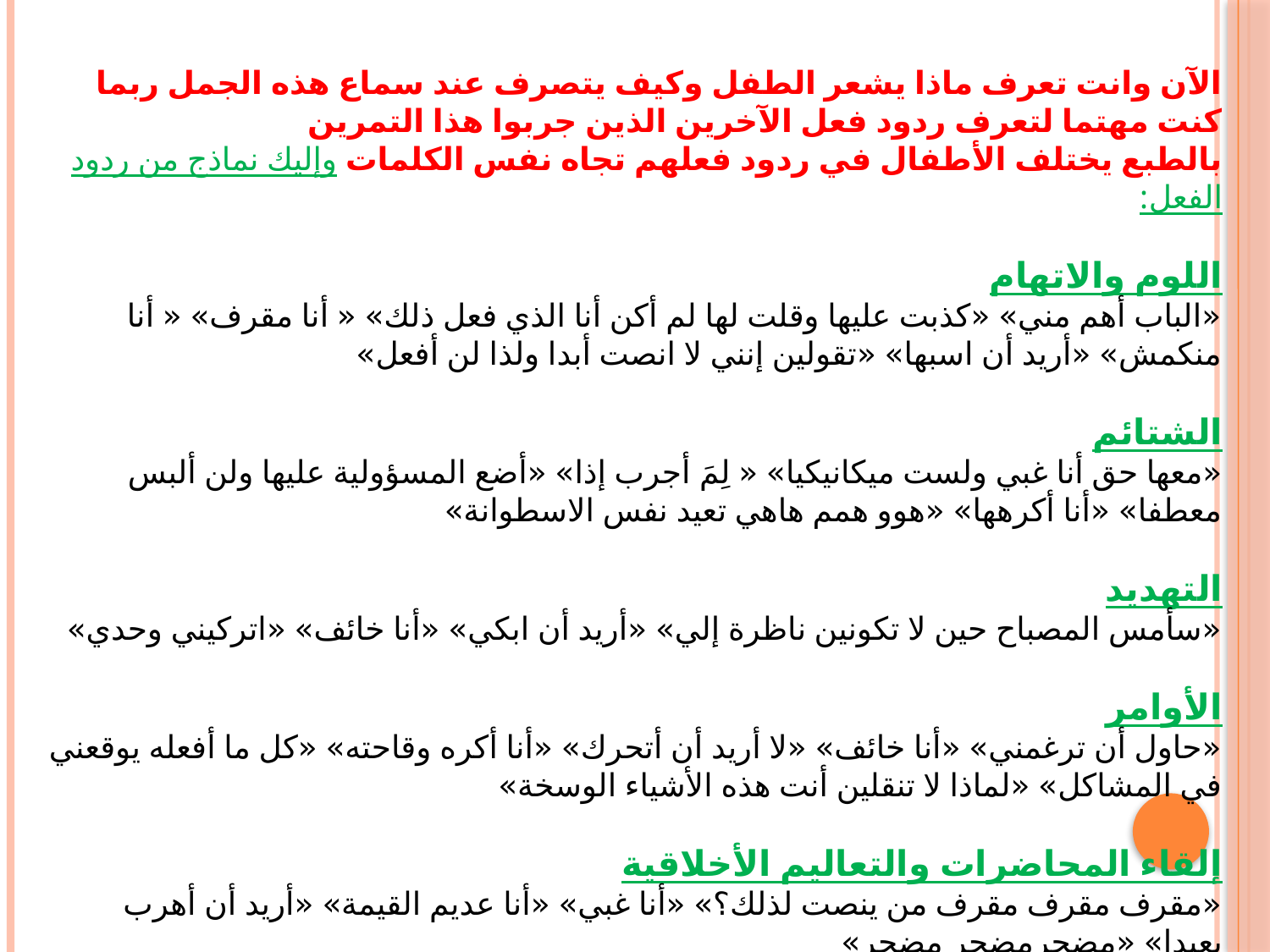

الآن وانت تعرف ماذا يشعر الطفل وكيف يتصرف عند سماع هذه الجمل ربما كنت مهتما لتعرف ردود فعل الآخرين الذين جربوا هذا التمرين
بالطبع يختلف الأطفال في ردود فعلهم تجاه نفس الكلمات وإليك نماذج من ردود الفعل:

اللوم والاتهام
«الباب أهم مني» «كذبت عليها وقلت لها لم أكن أنا الذي فعل ذلك» « أنا مقرف» « أنا منكمش» «أريد أن اسبها» «تقولين إنني لا انصت أبدا ولذا لن أفعل»

الشتائم
«معها حق أنا غبي ولست ميكانيكيا» « لِمَ أجرب إذا» «أضع المسؤولية عليها ولن ألبس معطفا» «أنا أكرهها» «هوو همم هاهي تعيد نفس الاسطوانة»

التهديد
«سأمس المصباح حين لا تكونين ناظرة إلي» «أريد أن ابكي» «أنا خائف» «اتركيني وحدي»

الأوامر
«حاول أن ترغمني» «أنا خائف» «لا أريد أن أتحرك» «أنا أكره وقاحته» «كل ما أفعله يوقعني في المشاكل» «لماذا لا تنقلين أنت هذه الأشياء الوسخة»

إلقاء المحاضرات والتعاليم الأخلاقية
«مقرف مقرف مقرف من ينصت لذلك؟» «أنا غبي» «أنا عديم القيمة» «أريد أن أهرب بعيدا» «مضجرمضجر مضجر»